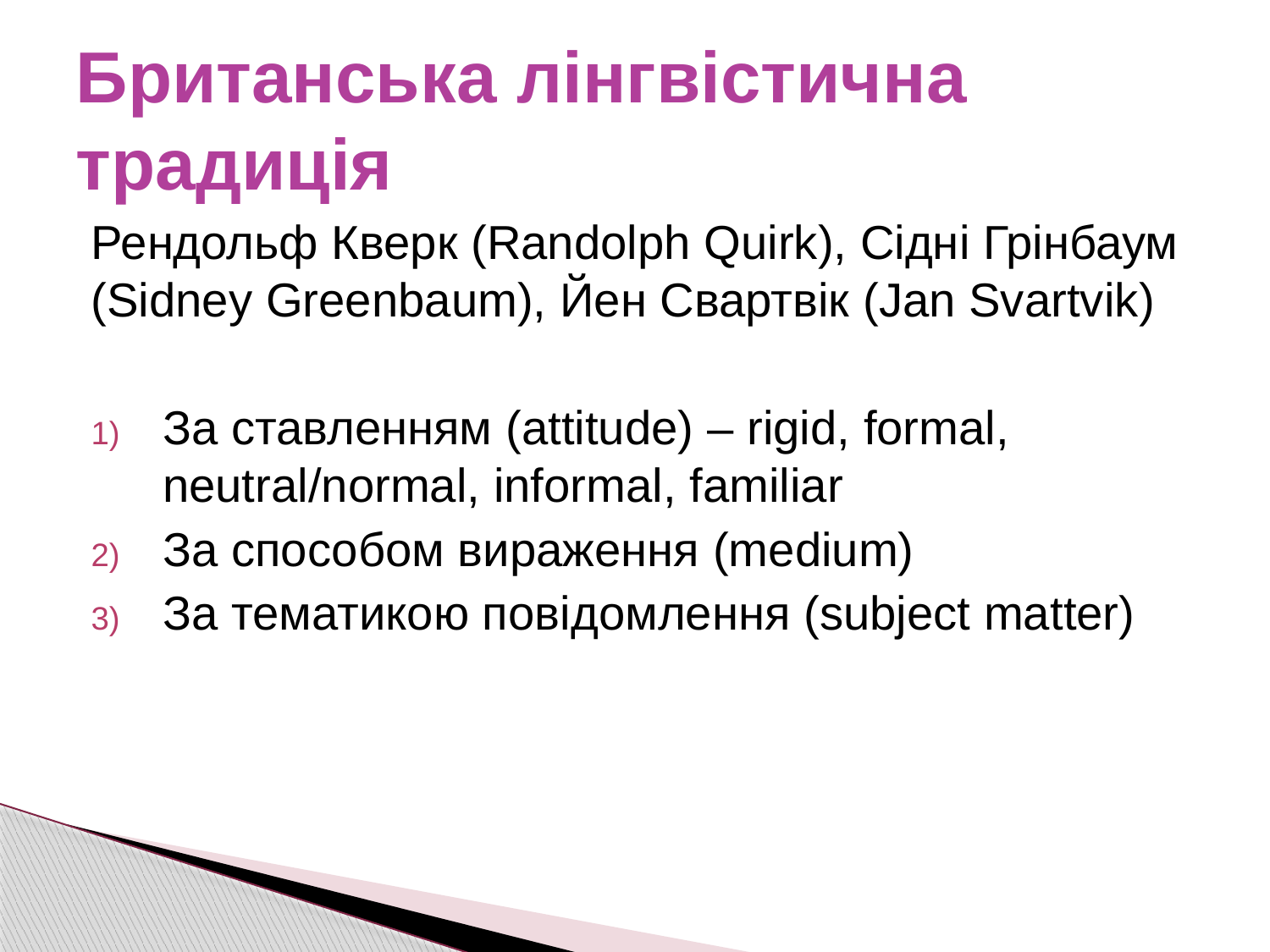

# Британська лінгвістична традиція
Рендольф Кверк (Randolph Quirk), Сідні Грінбаум (Sidney Greenbaum), Йен Свартвік (Jan Svartvik)

За ставленням (attitude) – rigid, formal, neutral/normal, informal, familiar
За способом вираження (medium)
За тематикою повідомлення (subject matter)